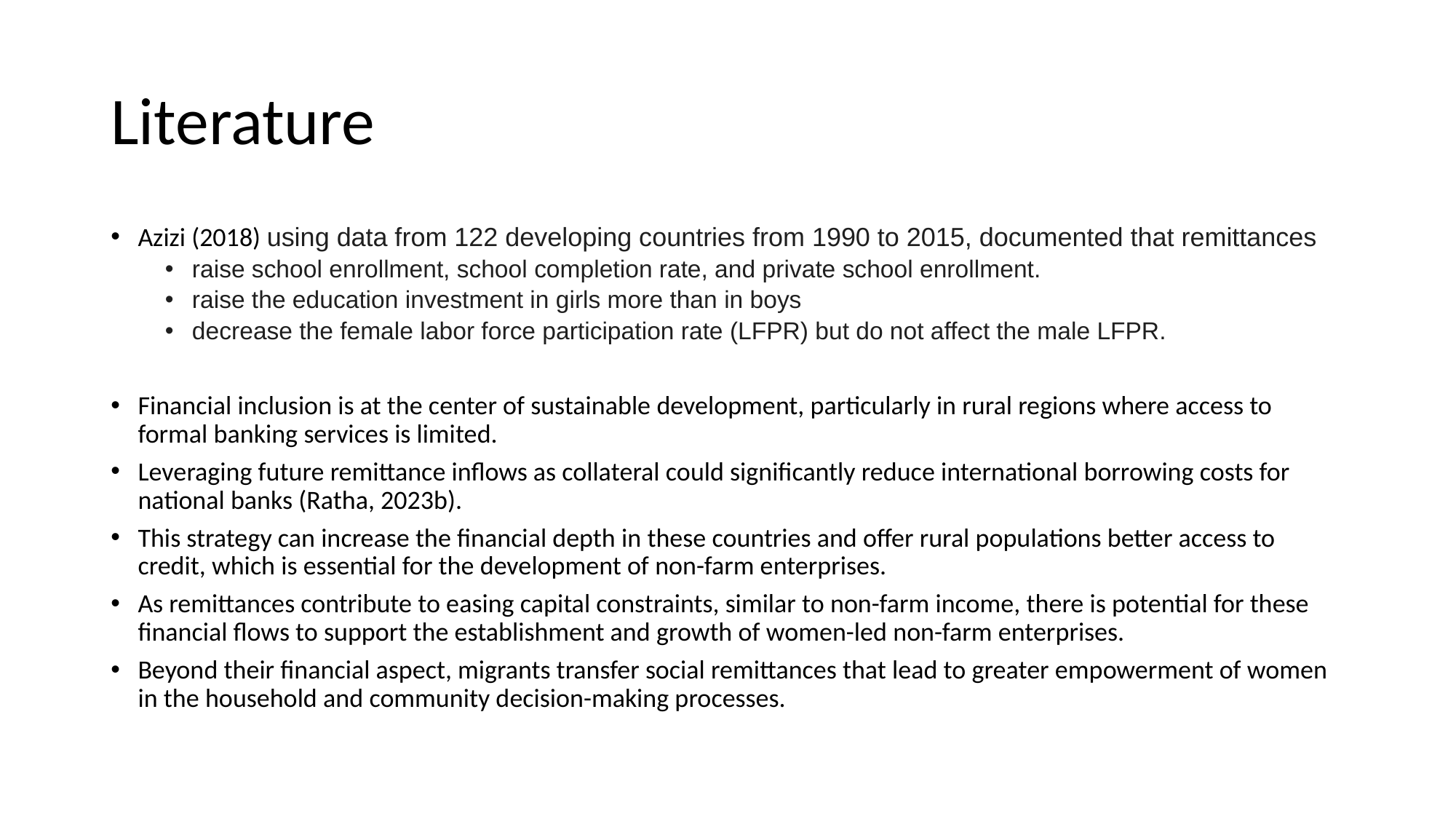

# Literature
Azizi (2018) using data from 122 developing countries from 1990 to 2015, documented that remittances
raise school enrollment, school completion rate, and private school enrollment.
raise the education investment in girls more than in boys
decrease the female labor force participation rate (LFPR) but do not affect the male LFPR.

Financial inclusion is at the center of sustainable development, particularly in rural regions where access to formal banking services is limited.
Leveraging future remittance inflows as collateral could significantly reduce international borrowing costs for national banks (Ratha, 2023b).
This strategy can increase the financial depth in these countries and offer rural populations better access to credit, which is essential for the development of non-farm enterprises.
As remittances contribute to easing capital constraints, similar to non-farm income, there is potential for these financial flows to support the establishment and growth of women-led non-farm enterprises.
Beyond their financial aspect, migrants transfer social remittances that lead to greater empowerment of women in the household and community decision-making processes.